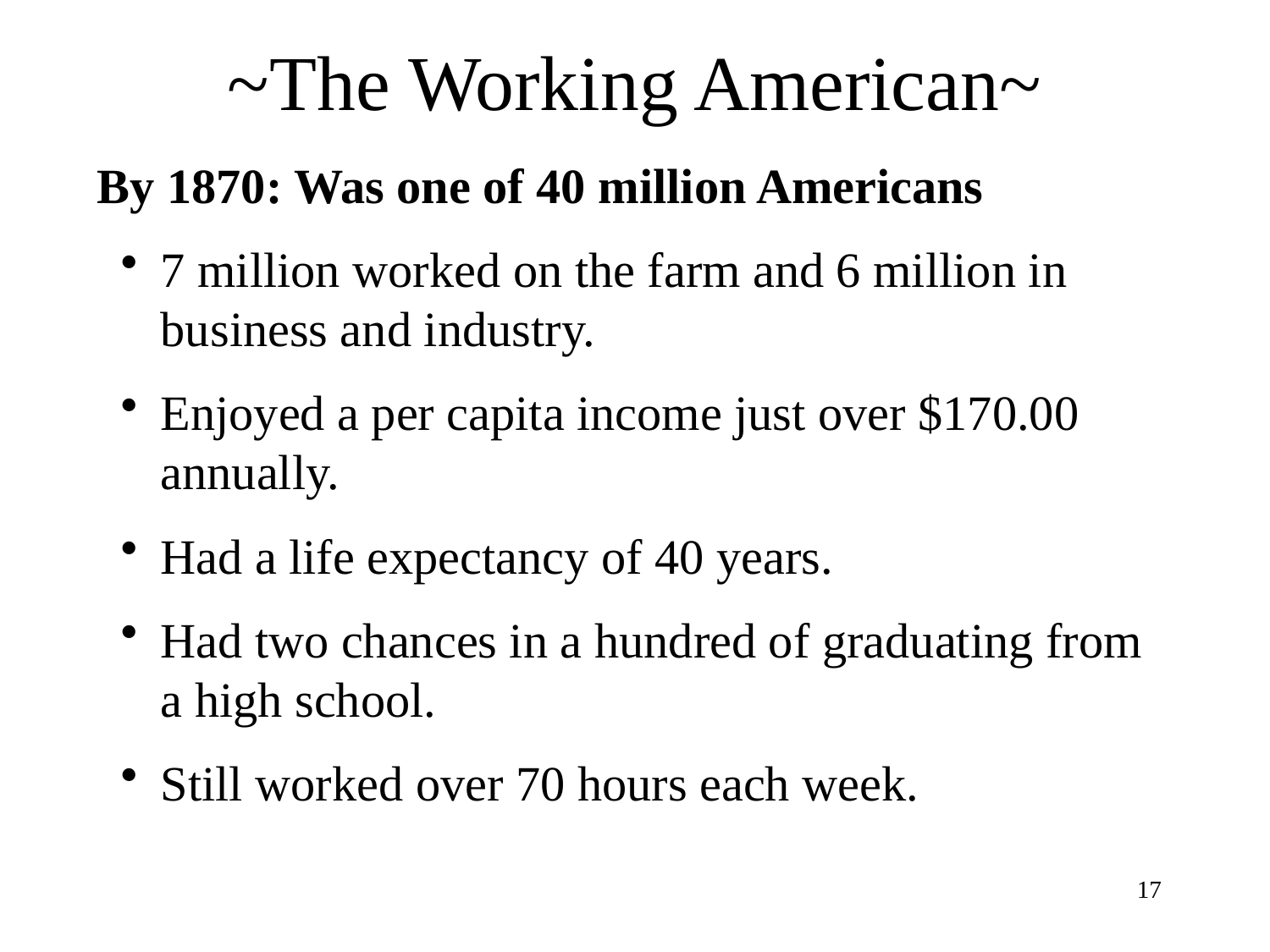

# ~The Working American~
By 1870: Was one of 40 million Americans
7 million worked on the farm and 6 million in business and industry.
Enjoyed a per capita income just over $170.00 annually.
Had a life expectancy of 40 years.
Had two chances in a hundred of graduating from a high school.
Still worked over 70 hours each week.
17